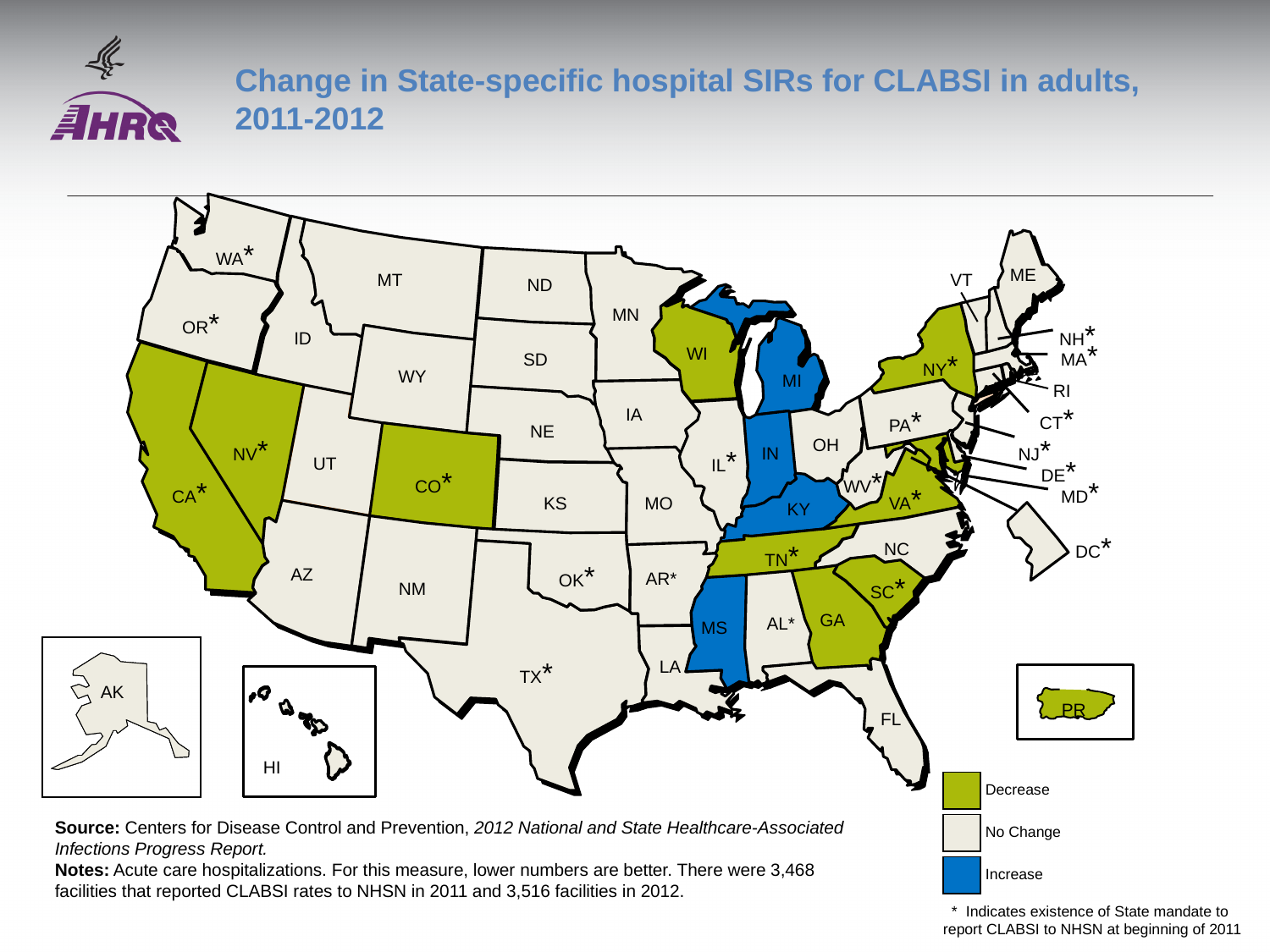

# Change in State-specific hospital SIRs for CLABSI in adults, 2011-2012

WA*

ME
MT
VT
ND

MN

OR*

NH*

SD
NV*
OH
 IN
AR*

ID

MA*
WI

NY*

WY

MI

RI

CT*

IA
PA*

NE

NJ*

IL*

UT

DE*

CO*
WV*

CA*
MD*

VA*

KS
MO
KY

NC
TN*

OK*

AZ

SC*

NM

GA
AL*
MS

TX*
LA

FL

DC*

AK

AK

HI

PR

Decrease

No Change

Increase

  *  Indicates existence of State mandate to report CLABSI to NHSN at beginning of 2011
Source: Centers for Disease Control and Prevention, 2012 National and State Healthcare-Associated Infections Progress Report.
Notes: Acute care hospitalizations. For this measure, lower numbers are better. There were 3,468 facilities that reported CLABSI rates to NHSN in 2011 and 3,516 facilities in 2012.